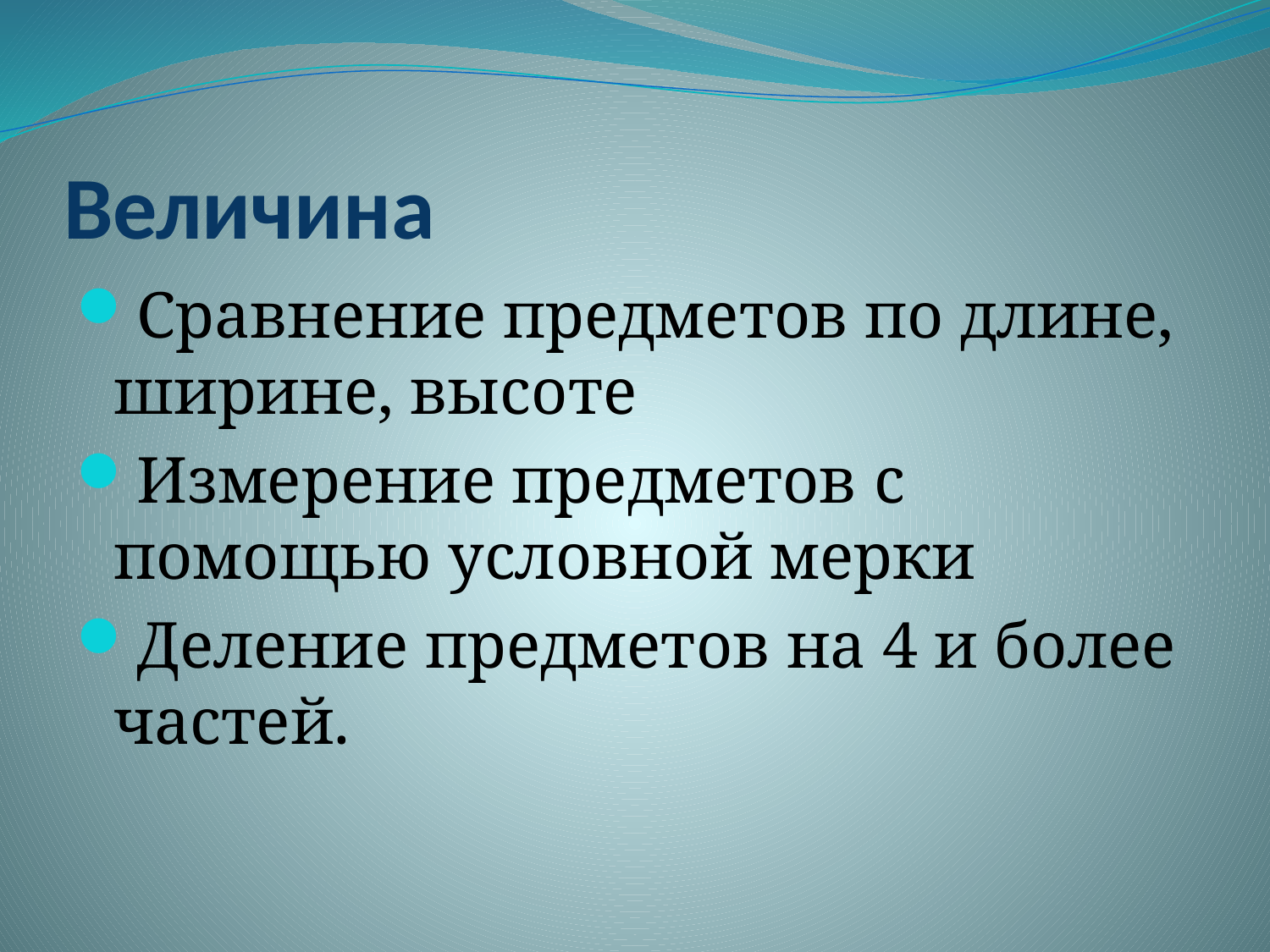

# Величина
Сравнение предметов по длине, ширине, высоте
Измерение предметов с помощью условной мерки
Деление предметов на 4 и более частей.